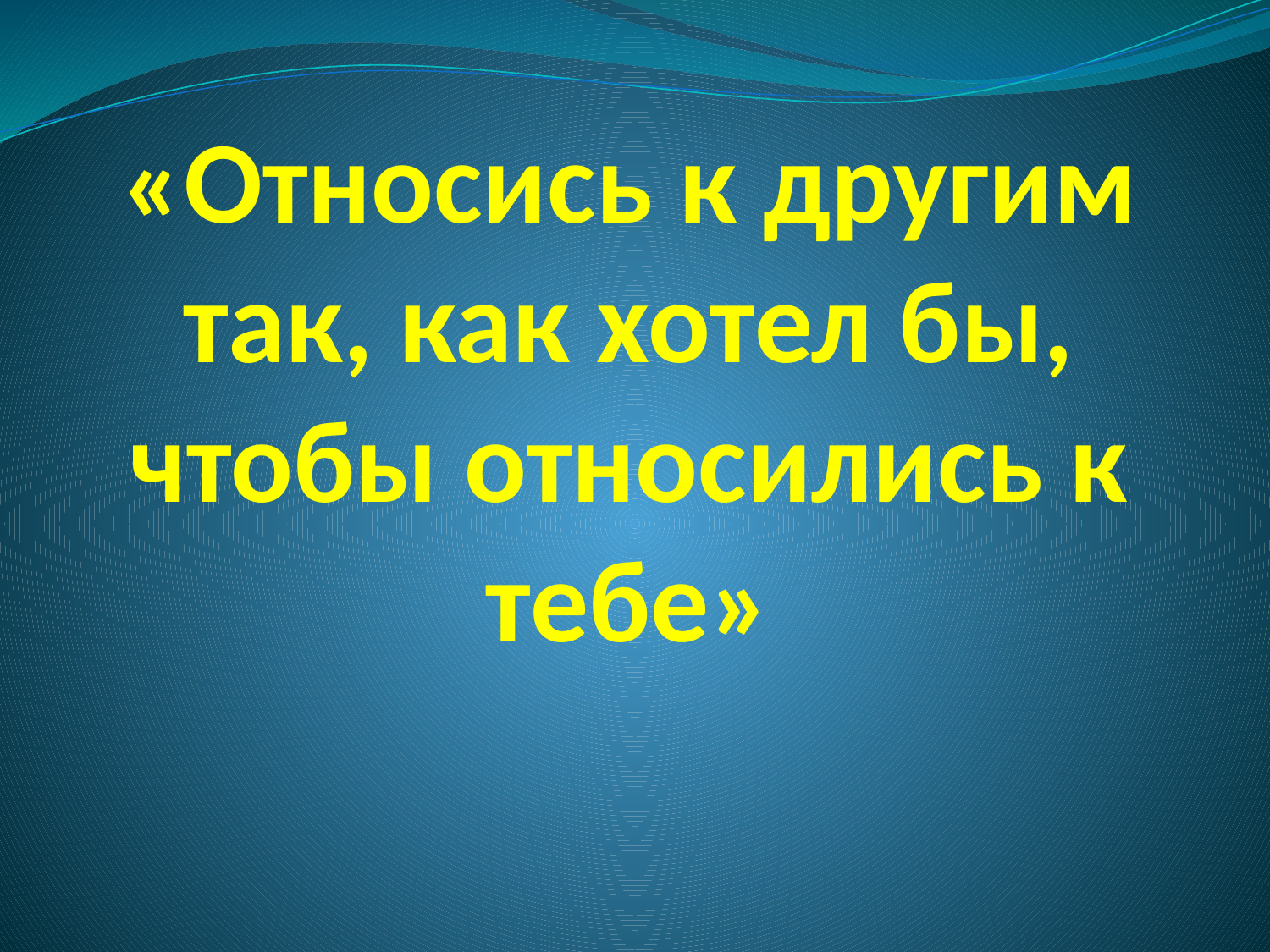

# «Относись к другим так, как хотел бы, чтобы относились к тебе»